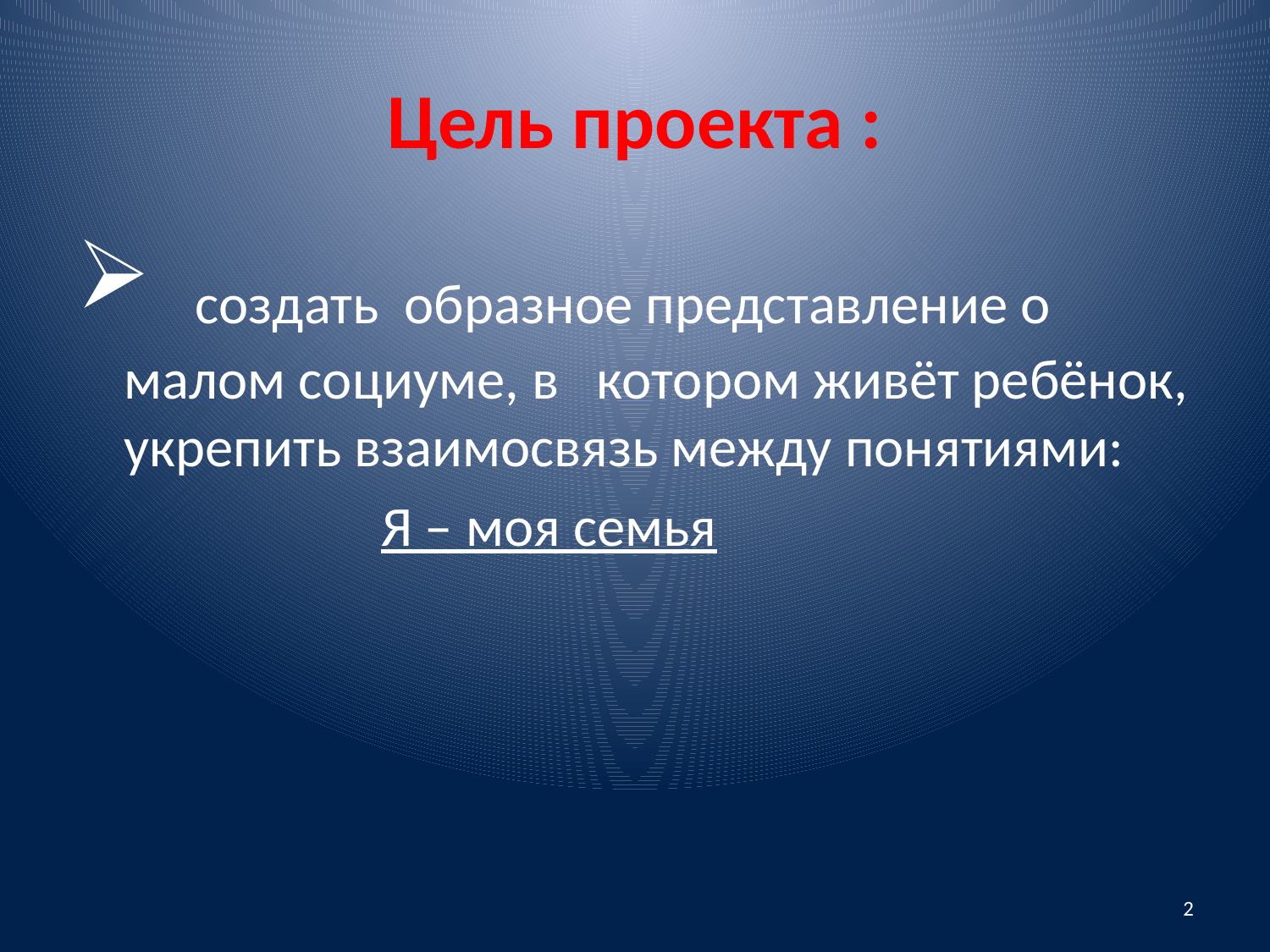

# Цель проекта :
  создать  образное представление о малом социуме, в   котором живёт ребёнок, укрепить взаимосвязь между понятиями:
                        Я – моя семья
2